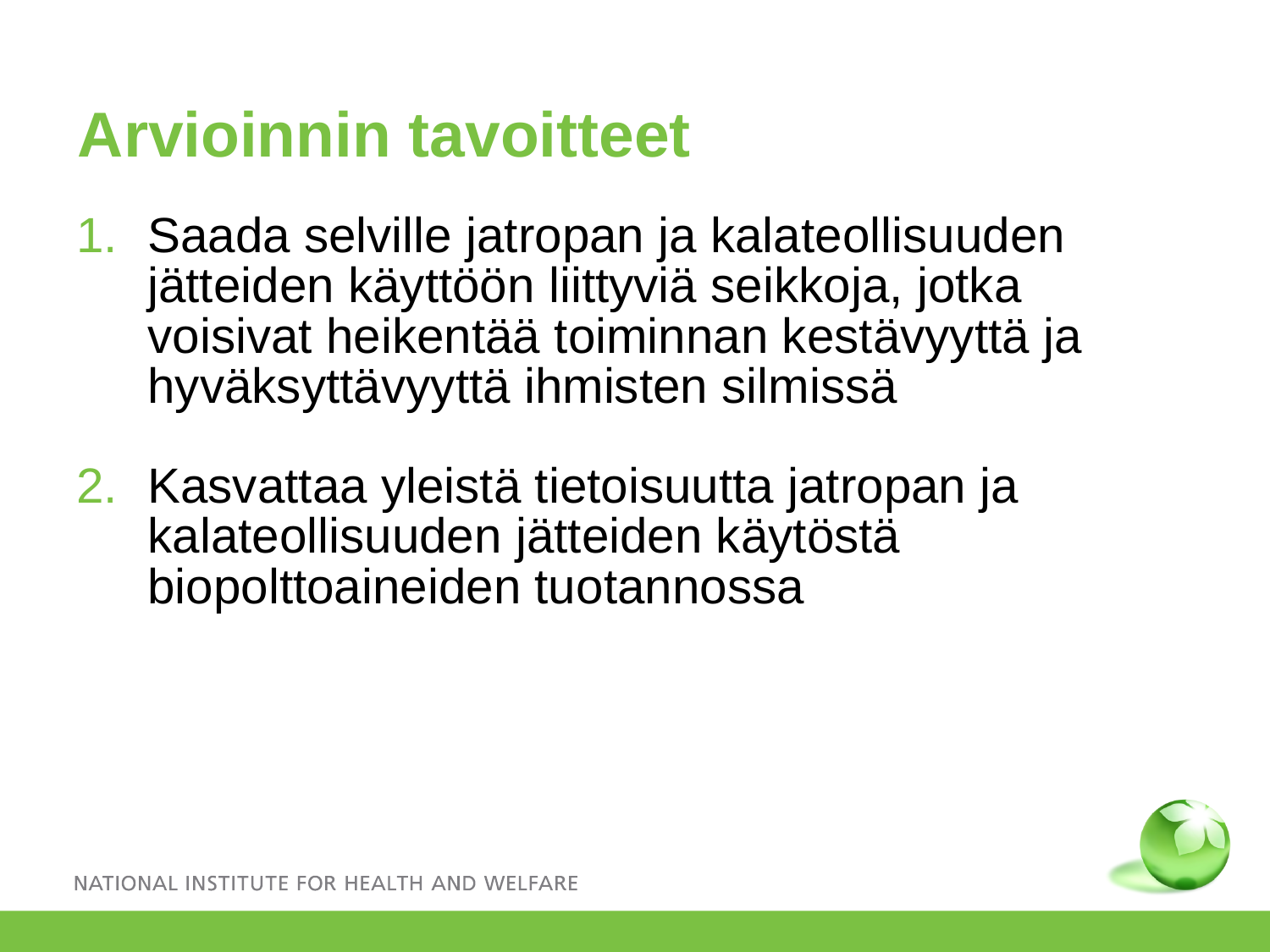

# Arvioinnin tavoitteet
Saada selville jatropan ja kalateollisuuden jätteiden käyttöön liittyviä seikkoja, jotka voisivat heikentää toiminnan kestävyyttä ja hyväksyttävyyttä ihmisten silmissä
Kasvattaa yleistä tietoisuutta jatropan ja kalateollisuuden jätteiden käytöstä biopolttoaineiden tuotannossa